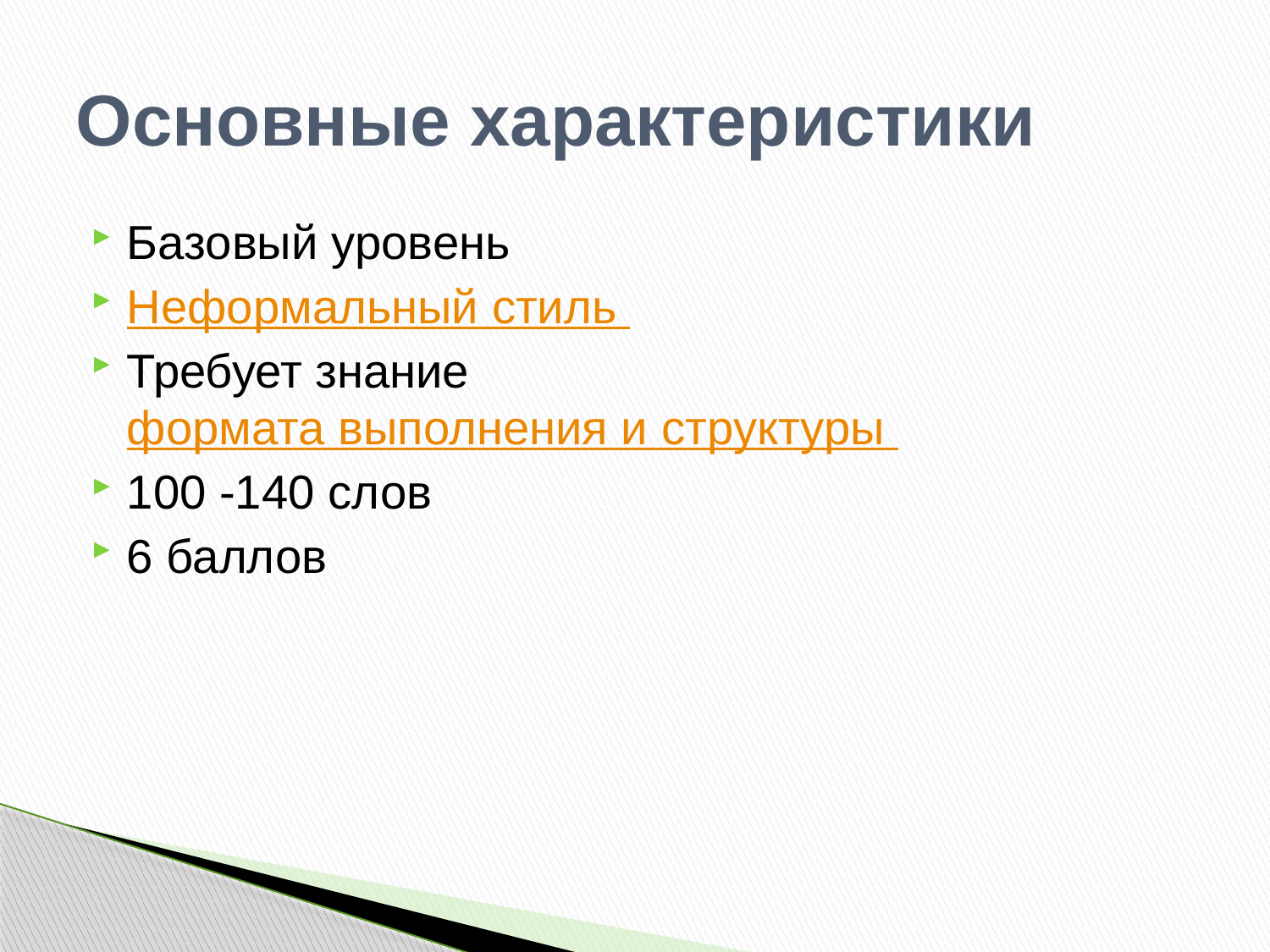

# Основные характеристики
Базовый уровень
Неформальный стиль
Требует знание формата выполнения и структуры
100 -140 слов
6 баллов